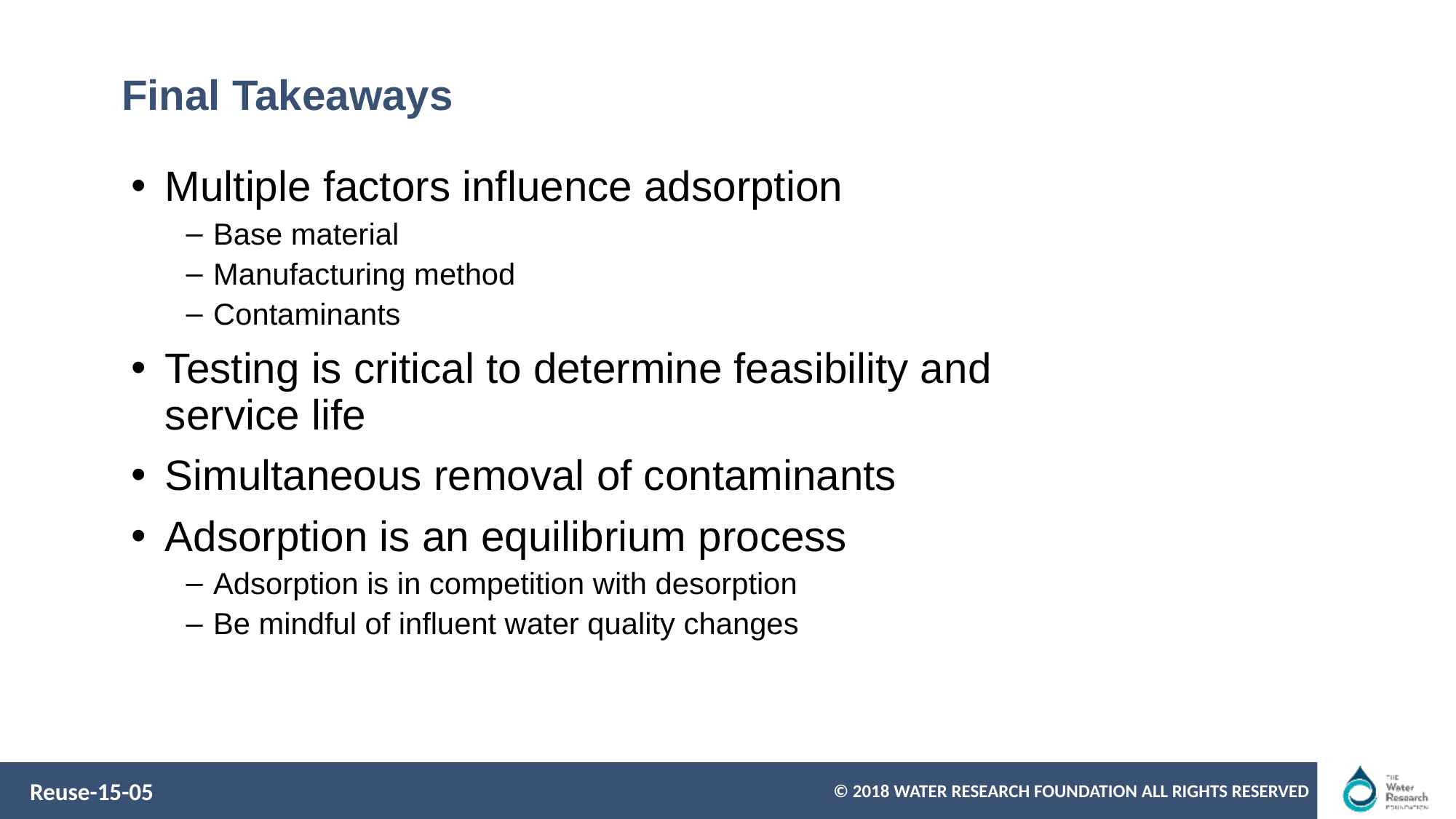

# Final Takeaways
Multiple factors influence adsorption
Base material
Manufacturing method
Contaminants
Testing is critical to determine feasibility and service life
Simultaneous removal of contaminants
Adsorption is an equilibrium process
Adsorption is in competition with desorption
Be mindful of influent water quality changes